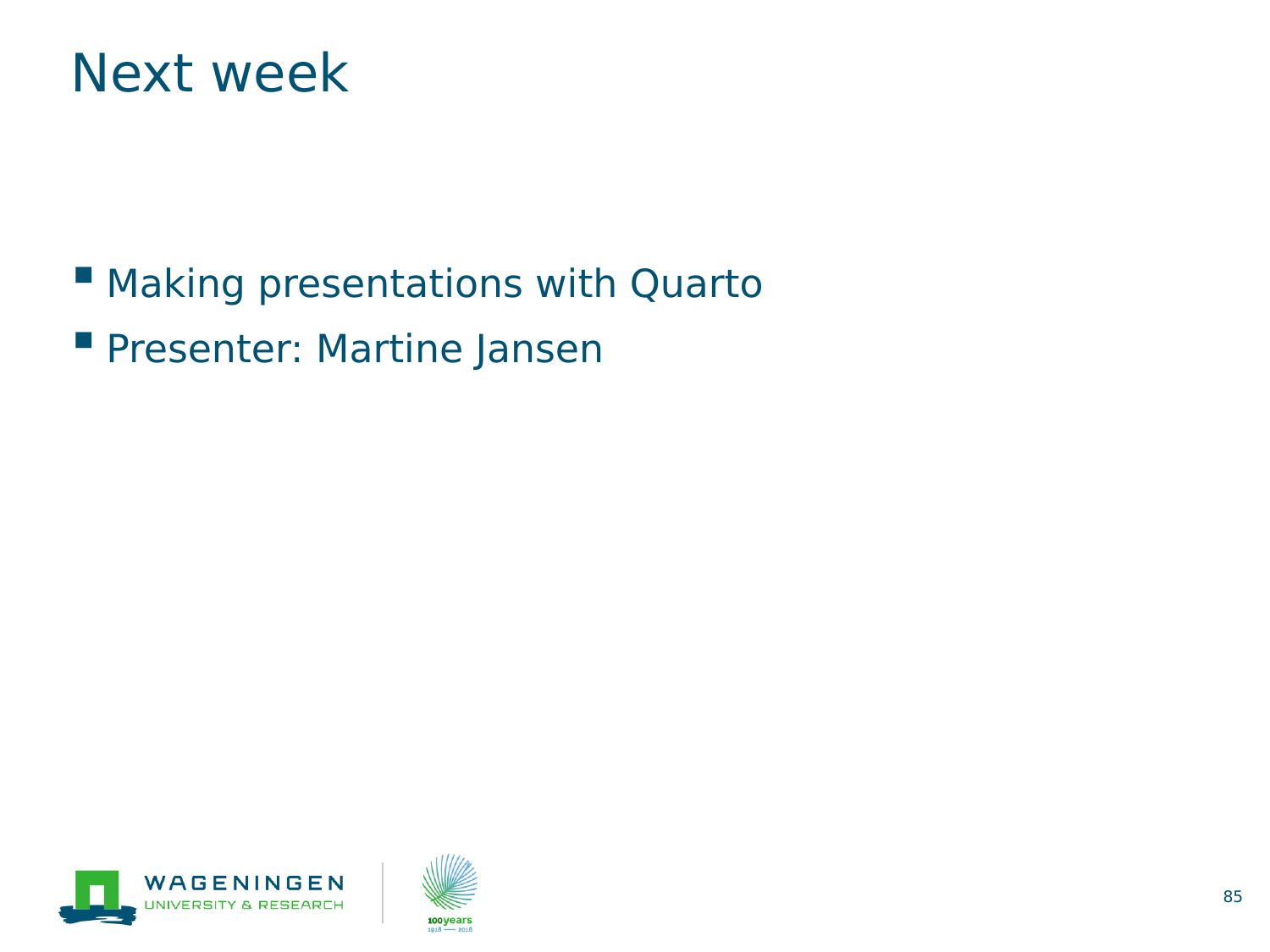

# Next week
Making presentations with Quarto
Presenter: Martine Jansen
85